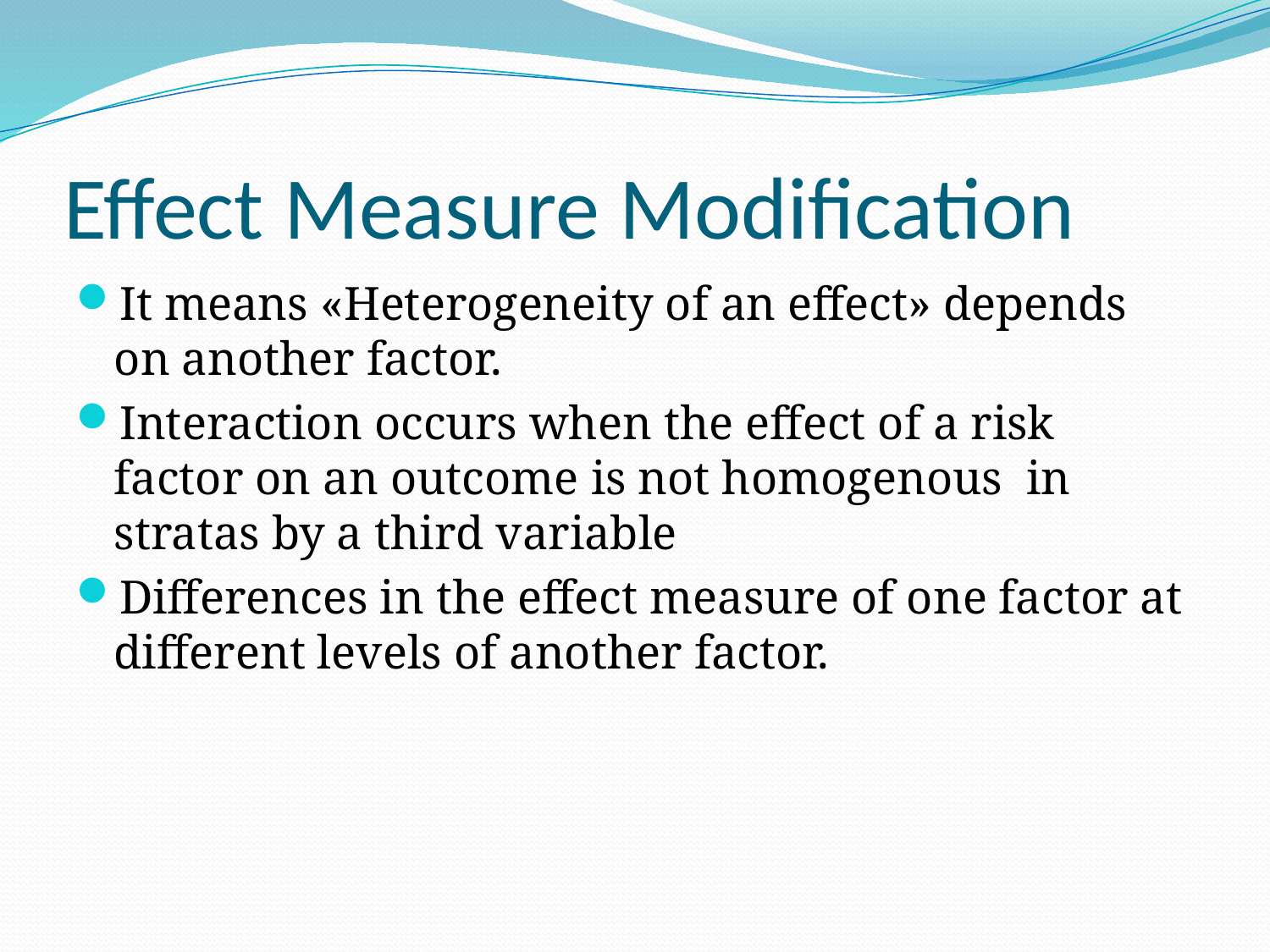

# Effect Measure Modification
It means «Heterogeneity of an effect» depends on another factor.
Interaction occurs when the effect of a risk factor on an outcome is not homogenous  in stratas by a third variable
Differences in the effect measure of one factor at different levels of another factor.